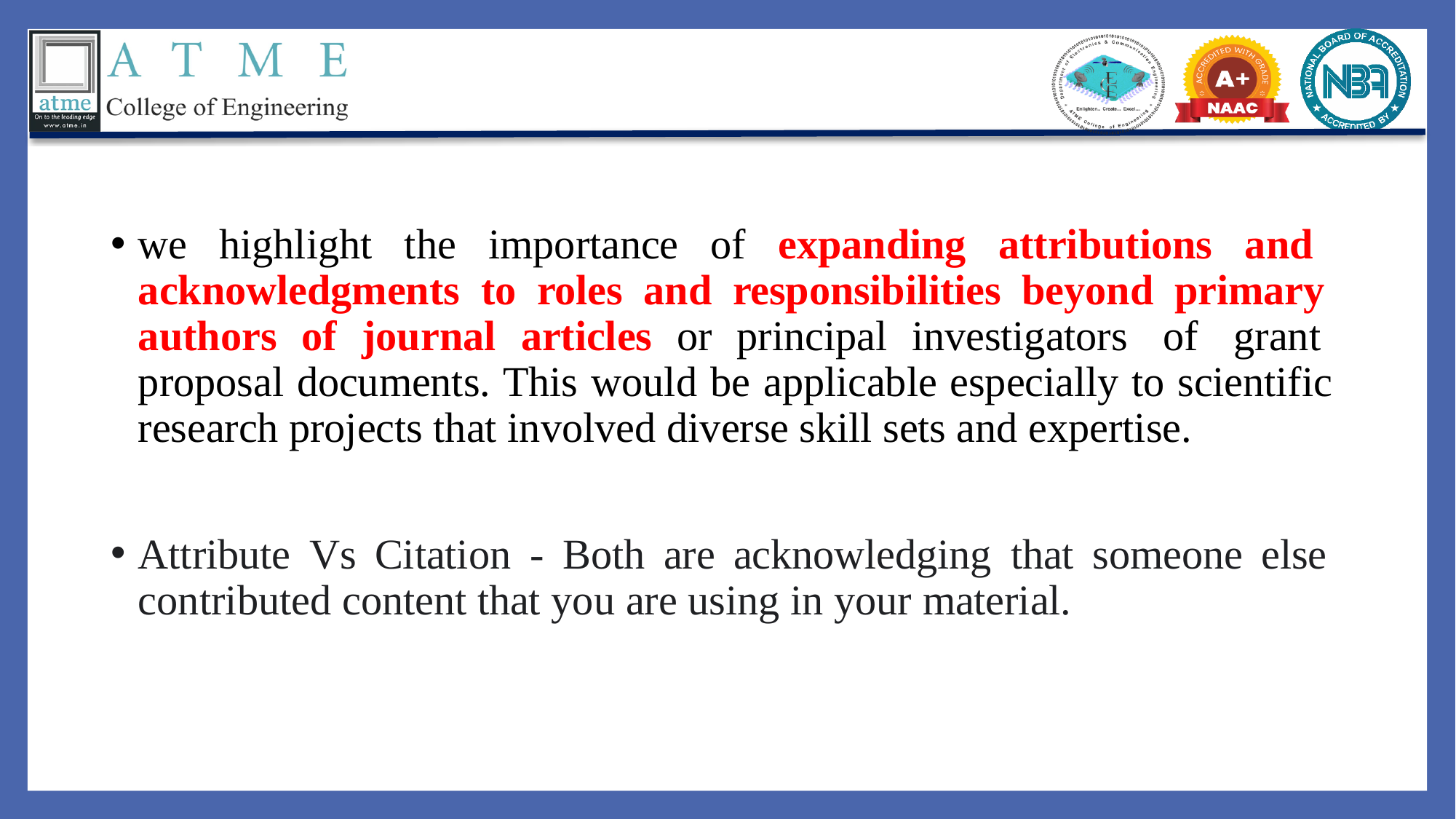

we highlight the importance of expanding attributions and  acknowledgments to roles and responsibilities beyond primary  authors of journal articles or principal investigators of grant  proposal documents. This would be applicable especially to scientific  research projects that involved diverse skill sets and expertise.

Attribute Vs Citation - Both are acknowledging that someone else  contributed content that you are using in your material.